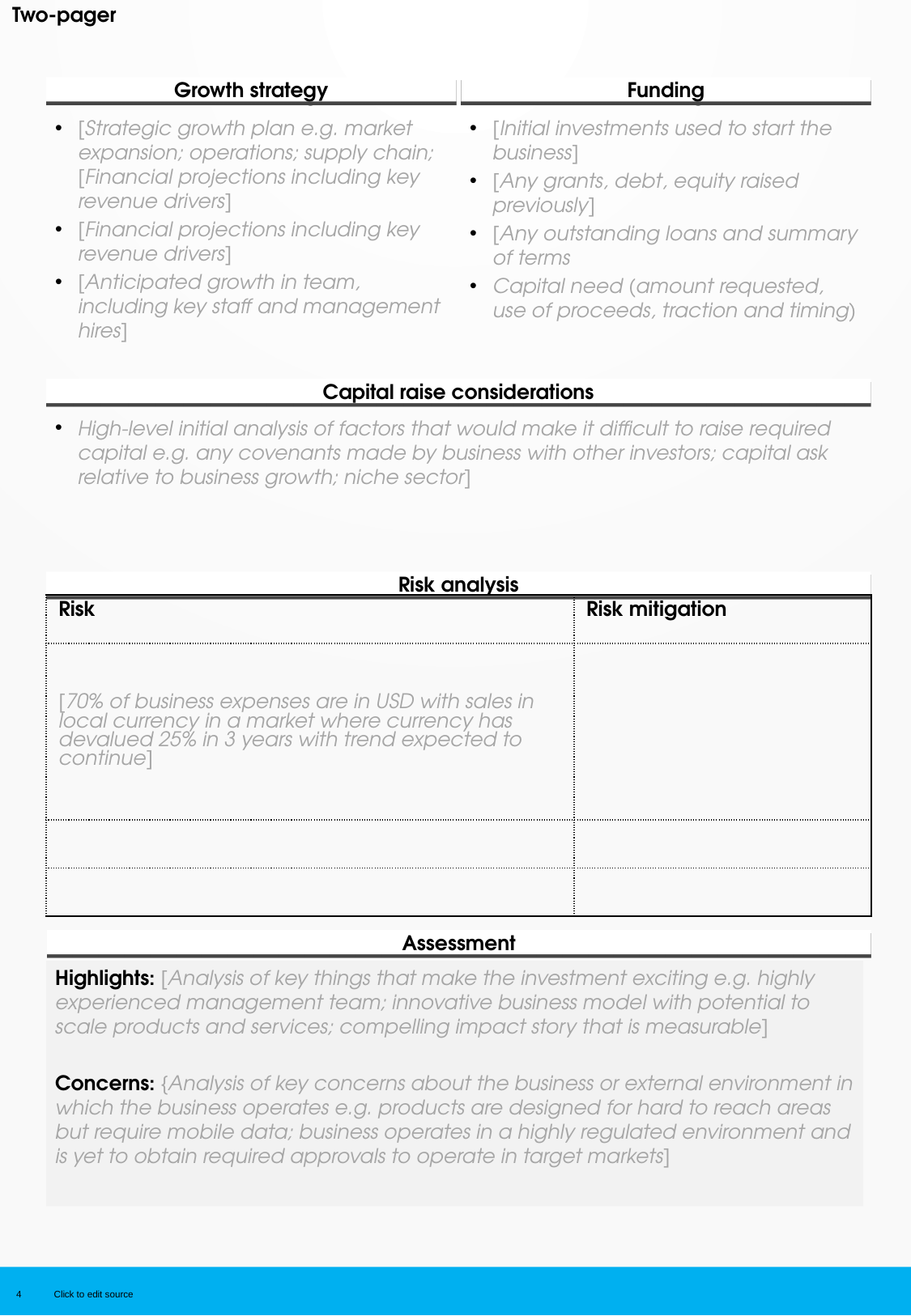

Two-pager
Growth strategy
Funding
[Strategic growth plan e.g. market expansion; operations; supply chain; [Financial projections including key revenue drivers]
[Financial projections including key revenue drivers]
[Anticipated growth in team, including key staff and management hires]
[Initial investments used to start the business]
[Any grants, debt, equity raised previously]
[Any outstanding loans and summary of terms
Capital need (amount requested, use of proceeds, traction and timing)
Capital raise considerations
High-level initial analysis of factors that would make it difficult to raise required capital e.g. any covenants made by business with other investors; capital ask relative to business growth; niche sector]
Risk analysis
| Risk | Risk mitigation |
| --- | --- |
| [70% of business expenses are in USD with sales in local currency in a market where currency has devalued 25% in 3 years with trend expected to continue] |  |
|  |  |
|  |  |
Assessment
Highlights: [Analysis of key things that make the investment exciting e.g. highly experienced management team; innovative business model with potential to scale products and services; compelling impact story that is measurable]

Concerns: {Analysis of key concerns about the business or external environment in which the business operates e.g. products are designed for hard to reach areas but require mobile data; business operates in a highly regulated environment and is yet to obtain required approvals to operate in target markets]